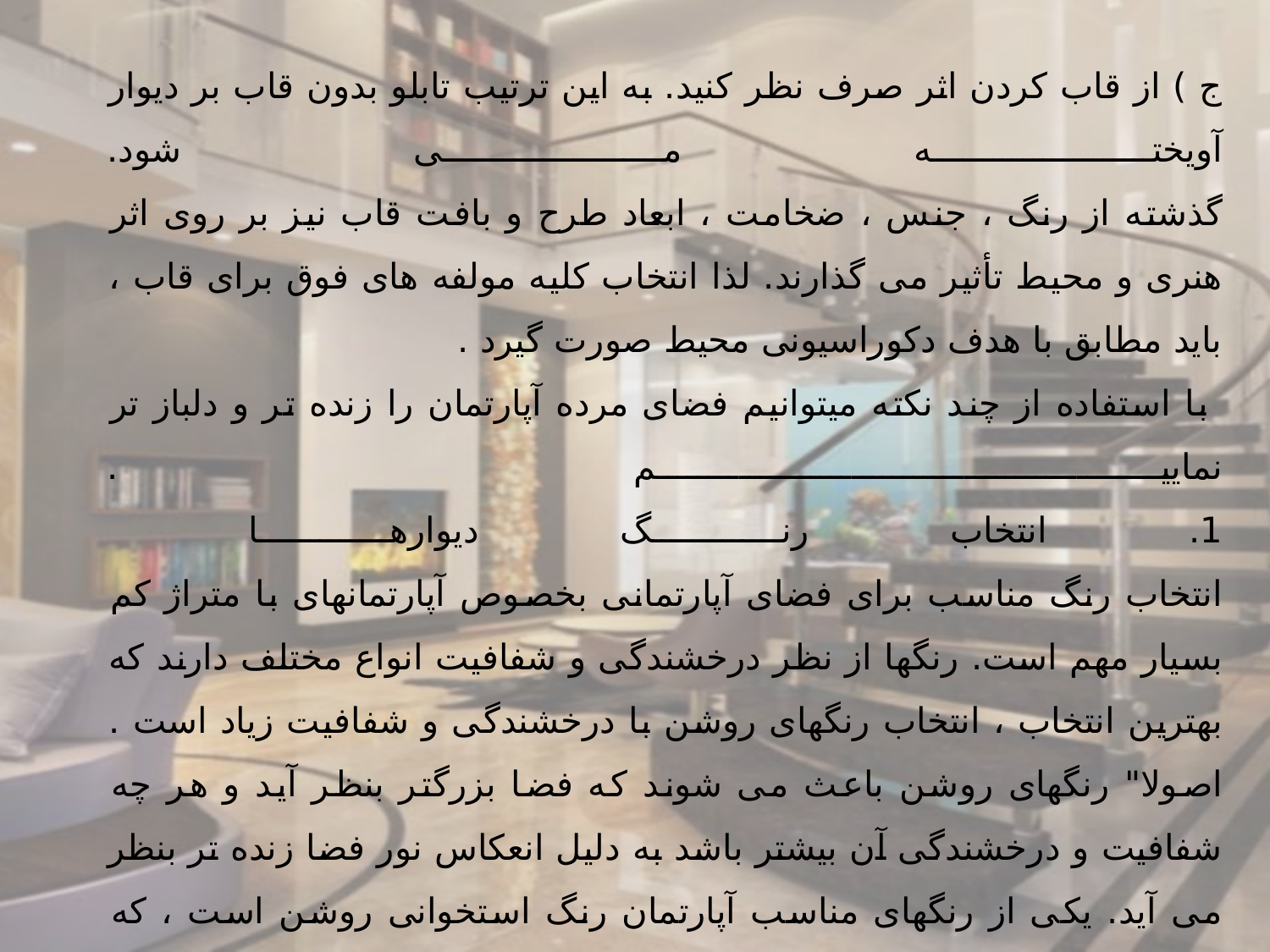

ج ) از قاب کردن اثر صرف نظر کنید. به این ترتیب تابلو بدون قاب بر دیوار آویخته می شود.
گذشته از رنگ ، جنس ، ضخامت ، ابعاد طرح و بافت قاب نیز بر روی اثر هنری و محیط تأثیر می گذارند. لذا انتخاب کلیه مولفه های فوق برای قاب ، باید مطابق با هدف دکوراسیونی محیط صورت گیرد .
 با استفاده از چند نکته میتوانیم فضای مرده آپارتمان را زنده تر و دلباز تر نماییم .
1. انتخاب رنگ دیوارها
انتخاب رنگ مناسب برای فضای آپارتمانی بخصوص آپارتمانهای با متراژ کم بسیار مهم است. رنگها از نظر درخشندگی و شفافیت انواع مختلف دارند که بهترین انتخاب ، انتخاب رنگهای روشن با درخشندگی و شفافیت زیاد است . اصولا" رنگهای روشن باعث می شوند که فضا بزرگتر بنظر آید و هر چه شفافیت و درخشندگی آن بیشتر باشد به دلیل انعکاس نور فضا زنده تر بنظر می آید. یکی از رنگهای مناسب آپارتمان رنگ استخوانی روشن است ، که علاوه بر داشتن شفافیت و روشنی با بیشتر رنگهای وسایل منزل همنشینی دارد و کمپوزیسیون مناسبی را ایجاد می نماید.جهت ایجاد تنوع در رنگ میتوانید در قسمت دیوار اپن آشپزخانه از مصالح سنگی با رنگهای متنوع استفاده نمایید.